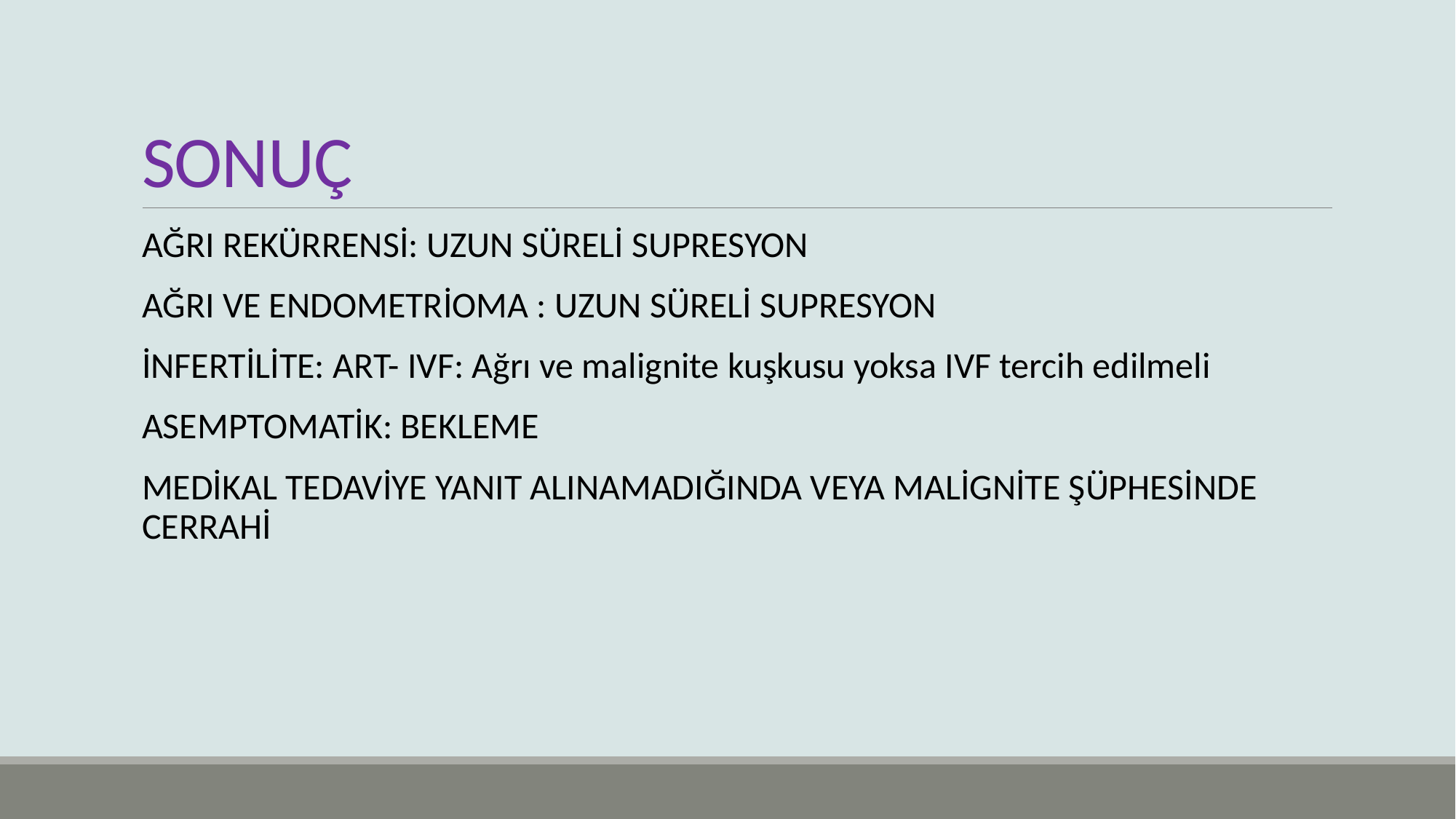

# SONUÇ
AĞRI REKÜRRENSİ: UZUN SÜRELİ SUPRESYON
AĞRI VE ENDOMETRİOMA : UZUN SÜRELİ SUPRESYON
İNFERTİLİTE: ART- IVF: Ağrı ve malignite kuşkusu yoksa IVF tercih edilmeli
ASEMPTOMATİK: BEKLEME
MEDİKAL TEDAVİYE YANIT ALINAMADIĞINDA VEYA MALİGNİTE ŞÜPHESİNDE CERRAHİ